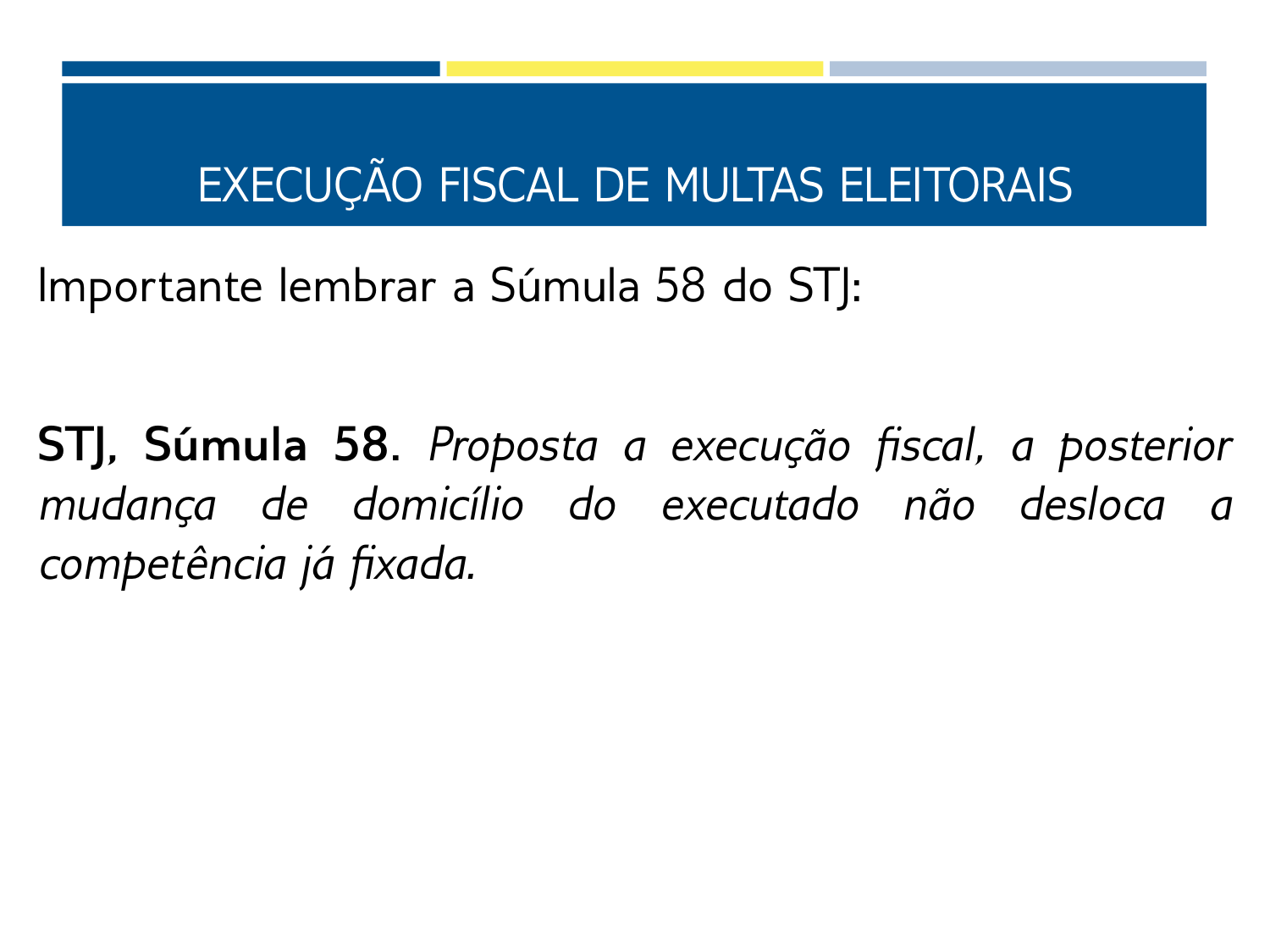

# EXECUÇÃO FISCAL DE MULTAS ELEITORAIS
Importante lembrar a Súmula 58 do STJ:

STJ, Súmula 58. Proposta a execução fiscal, a posterior mudança de domicílio do executado não desloca a competência já fixada.